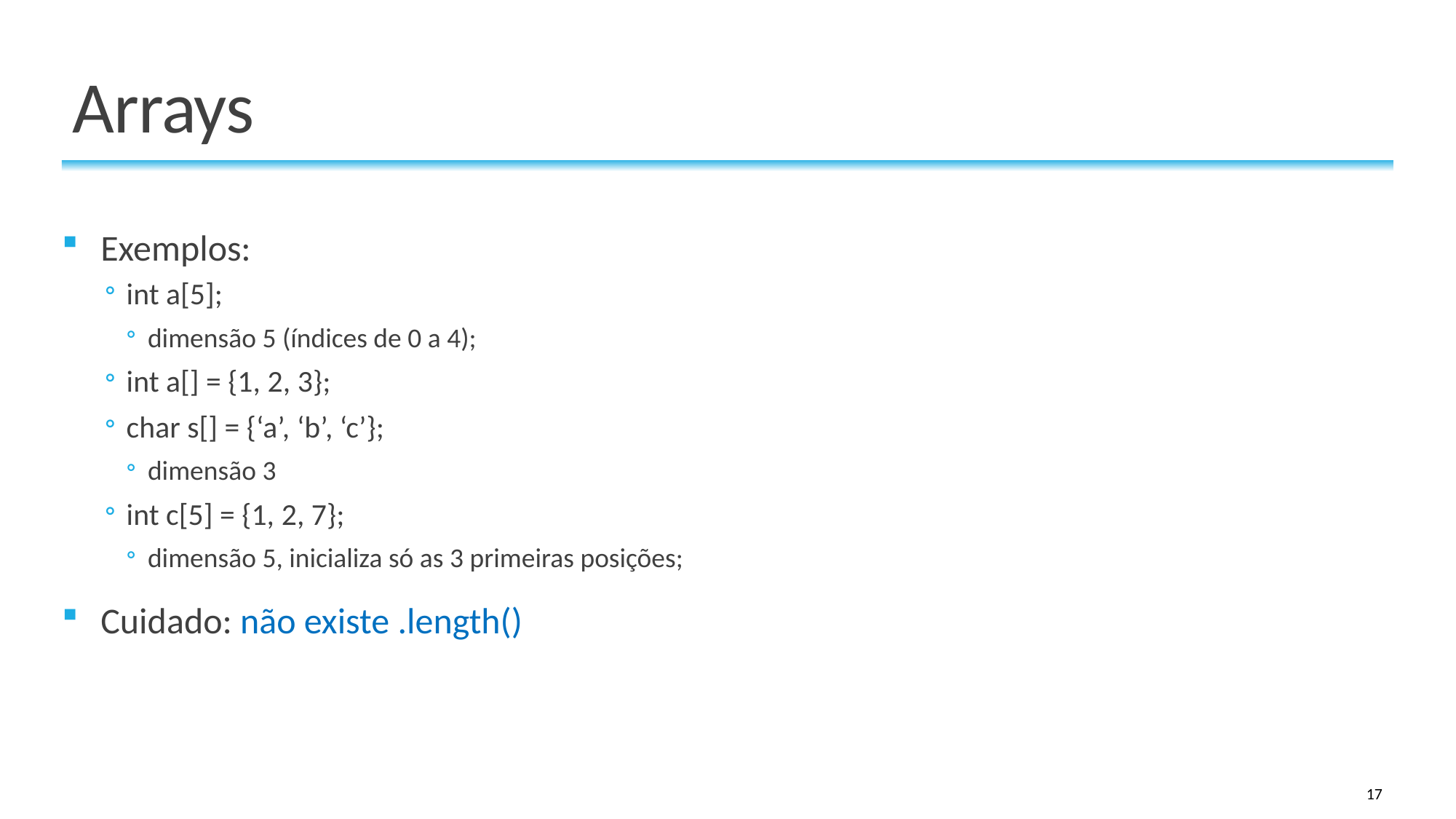

# Arrays
Exemplos:
int a[5];
dimensão 5 (índices de 0 a 4);
int a[] = {1, 2, 3};
char s[] = {‘a’, ‘b’, ‘c’};
dimensão 3
int c[5] = {1, 2, 7};
dimensão 5, inicializa só as 3 primeiras posições;
Cuidado: não existe .length()
17